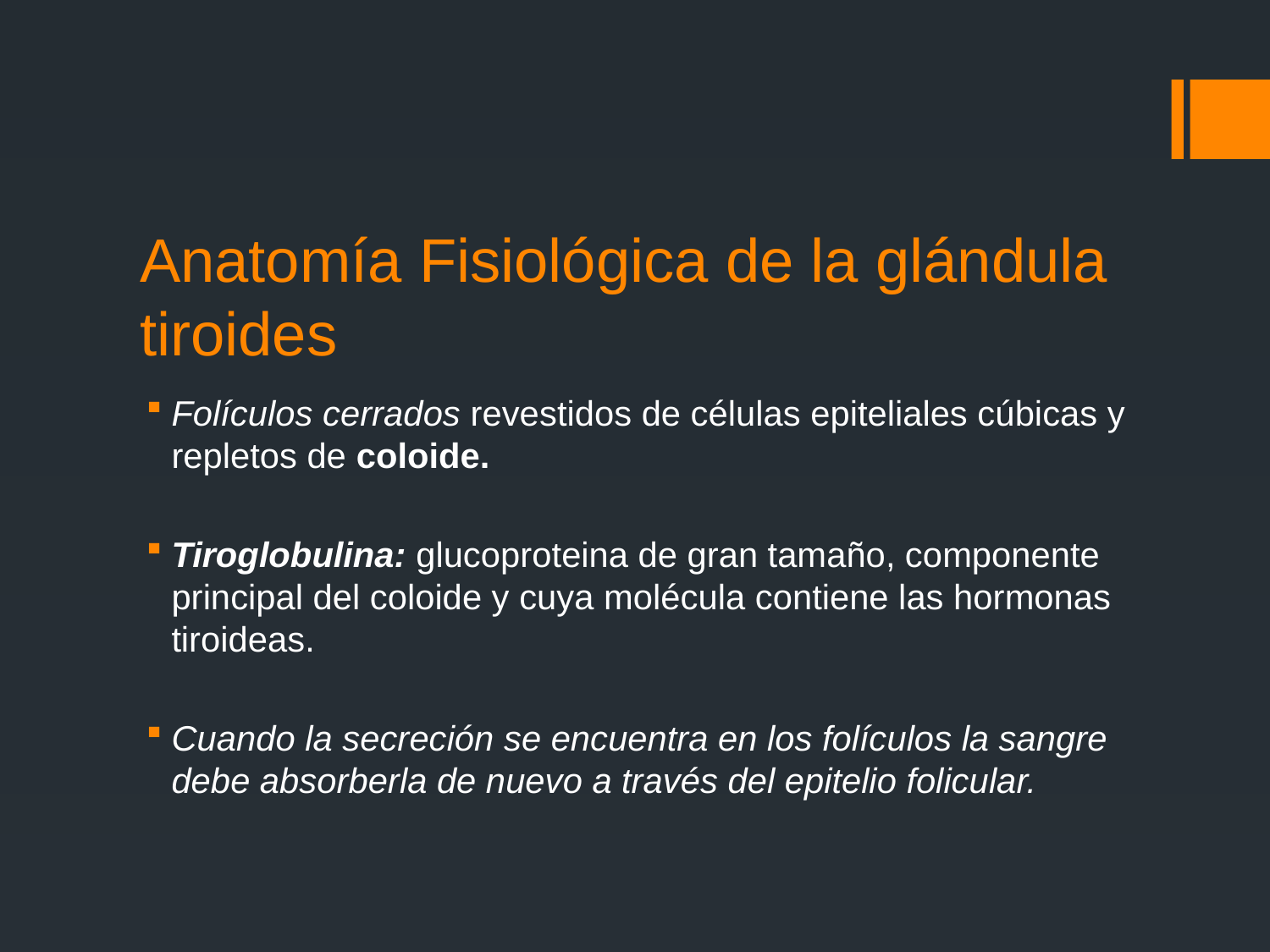

# Anatomía Fisiológica de la glándula tiroides
Folículos cerrados revestidos de células epiteliales cúbicas y repletos de coloide.

Tiroglobulina: glucoproteina de gran tamaño, componente principal del coloide y cuya molécula contiene las hormonas tiroideas.

Cuando la secreción se encuentra en los folículos la sangre debe absorberla de nuevo a través del epitelio folicular.